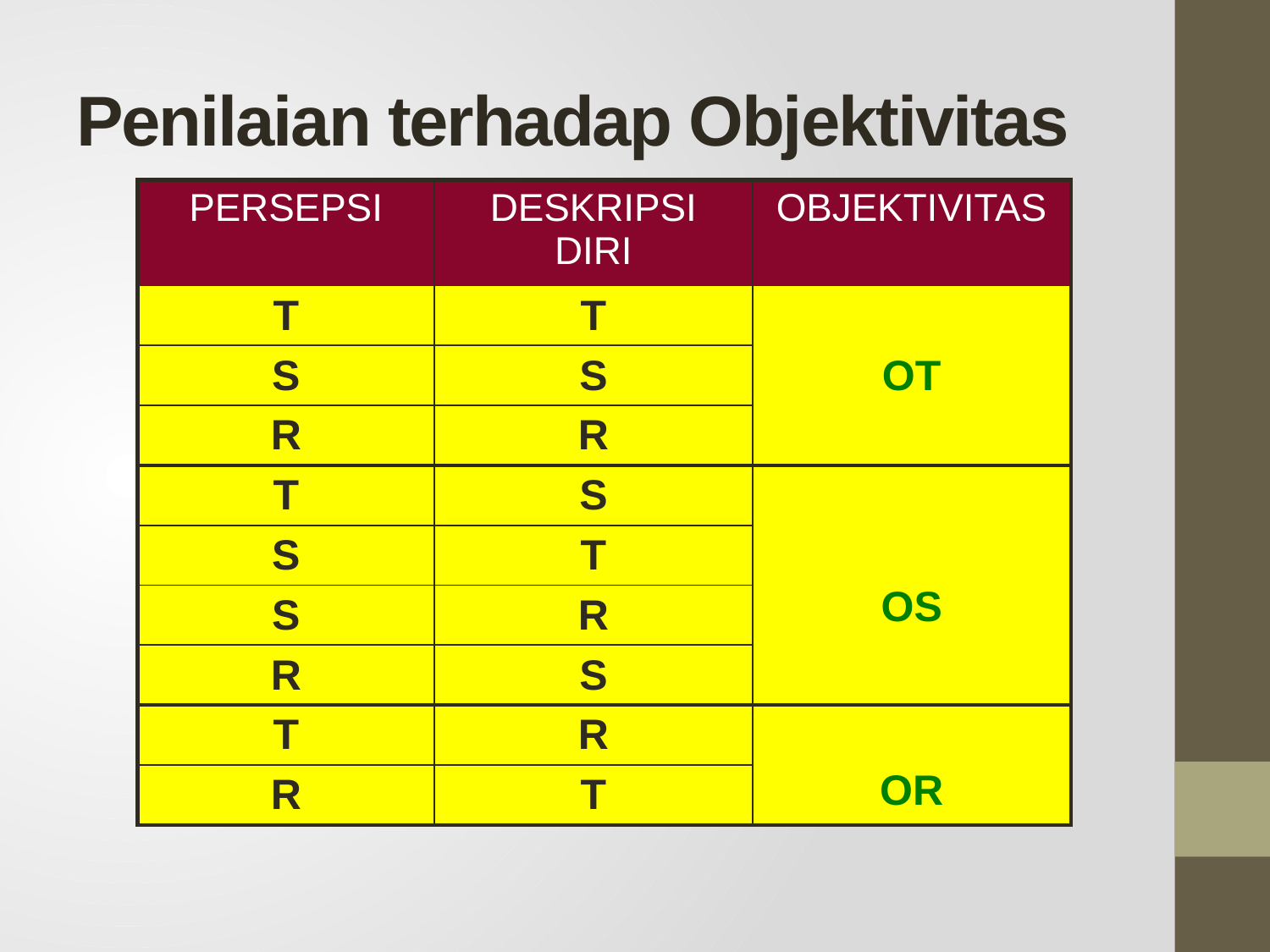

# Penilaian terhadap Objektivitas
| PERSEPSI | DESKRIPSI DIRI | OBJEKTIVITAS |
| --- | --- | --- |
| T | T |  |
| S | S | OT |
| R | R |  |
| T | S | OS |
| S | T |  |
| S | R |  |
| R | S |  |
| T | R | OR |
| R | T |  |